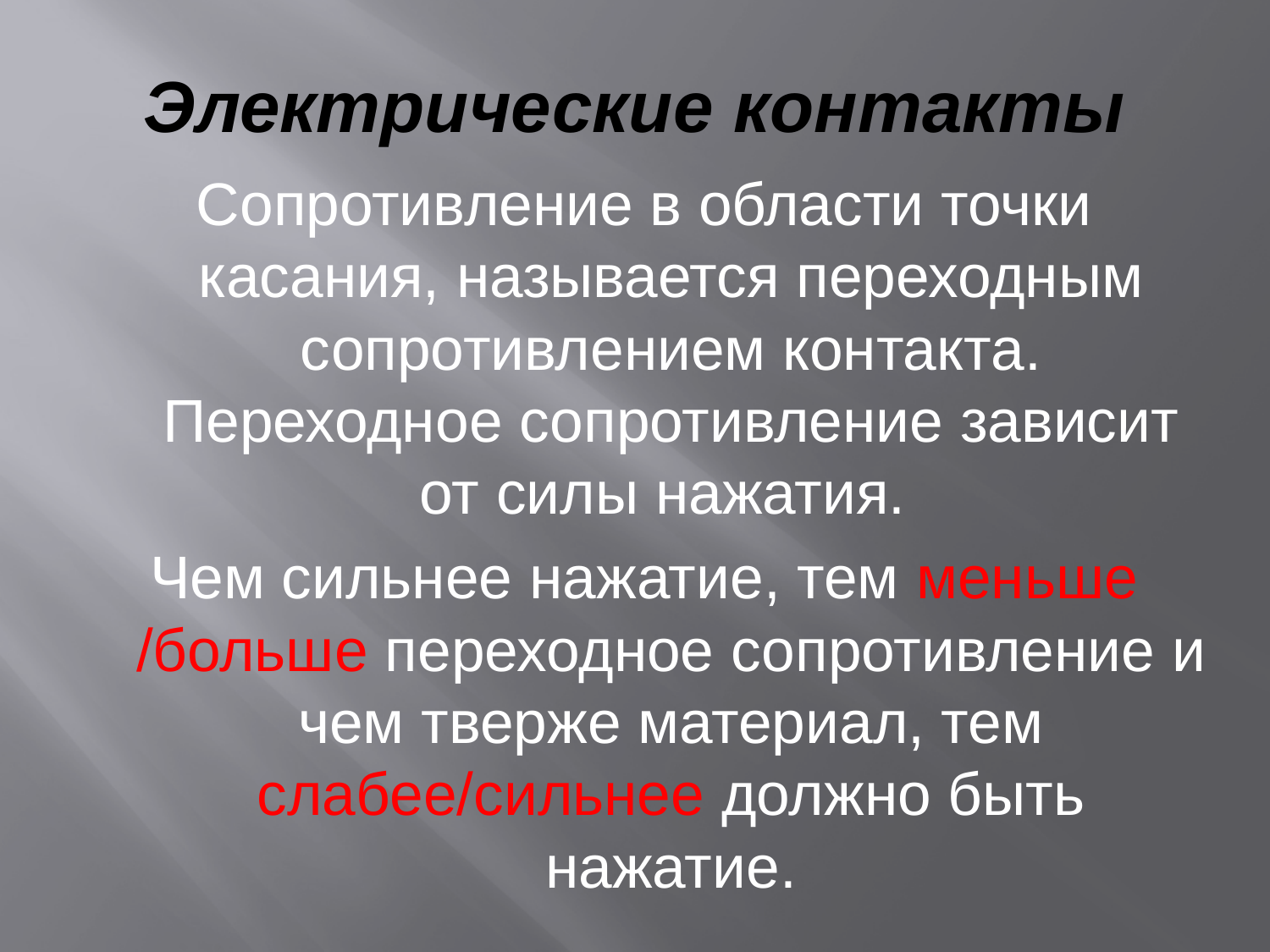

# Электрические контакты
Сопротивление в области точки касания, называется переходным сопротивлением контакта. Переходное сопротивление зависит от силы нажатия.
Чем сильнее нажатие, тем меньше /больше переходное сопротивление и чем тверже материал, тем слабее/сильнее должно быть нажатие.